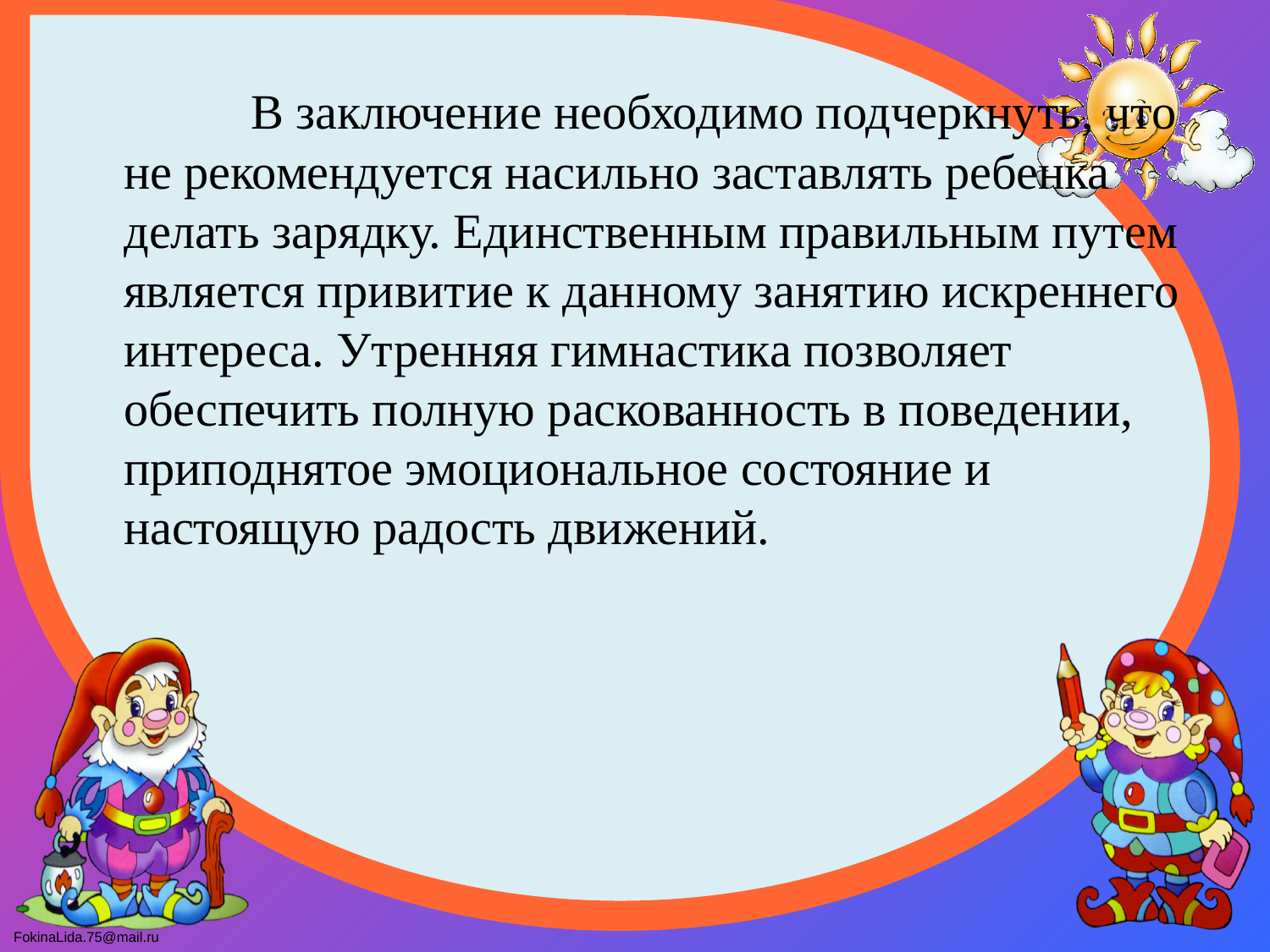

В заключение необходимо подчеркнуть, что не рекомендуется насильно заставлять ребенка делать зарядку. Единственным правильным путем является привитие к данному занятию искреннего интереса. Утренняя гимнастика позволяет обеспечить полную раскованность в поведении, приподнятое эмоциональное состояние и настоящую радость движений.